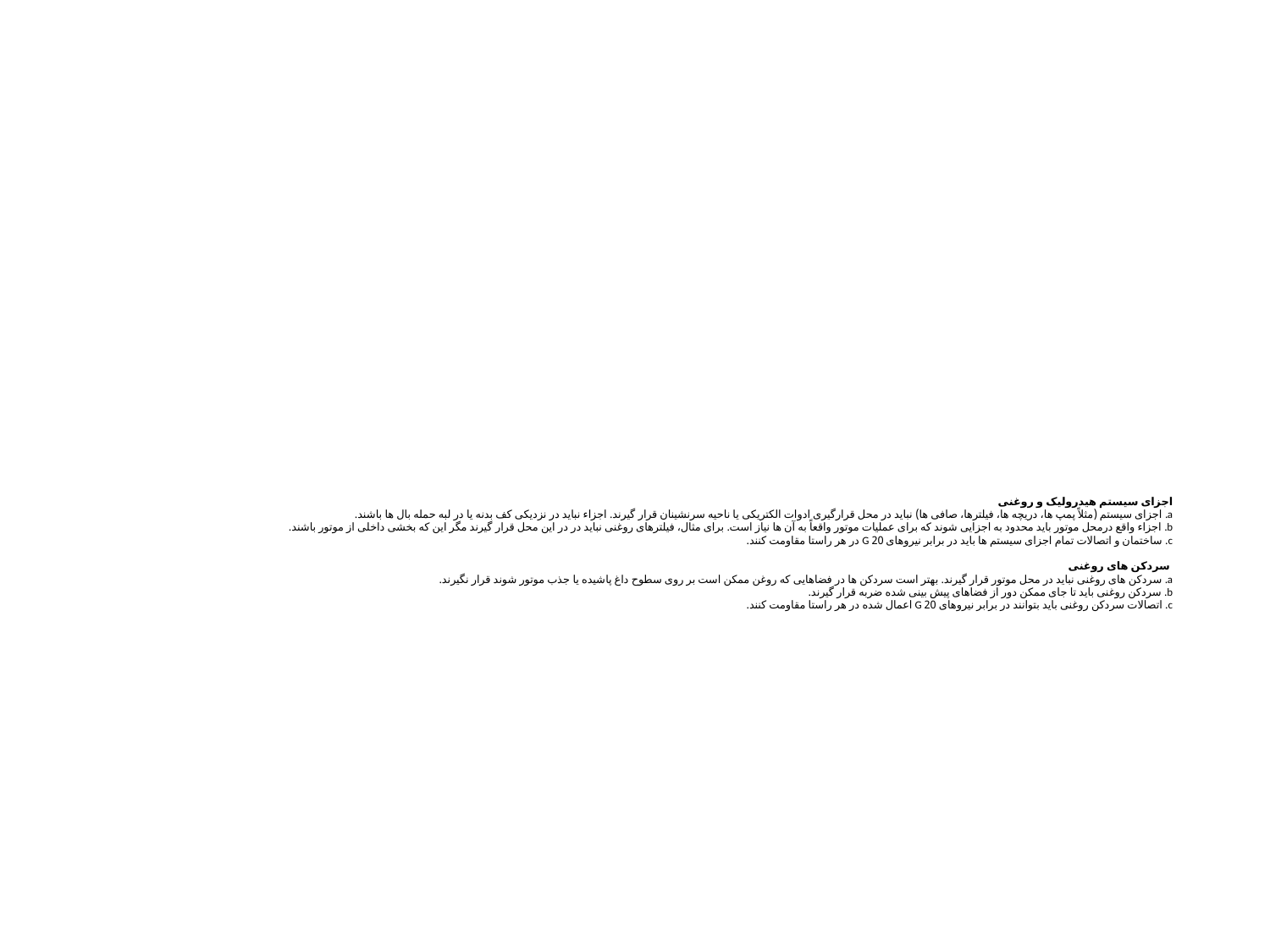

# اجزای سیستم هیدرولیک و روغنی a. اجزای سیستم (مثلاً پمپ ها، دریچه ها، فیلترها، صافی ها) نباید در محل قرارگیری ادوات الکتریکی یا ناحیه سرنشینان قرار گیرند. اجزاء نباید در نزدیکی کف بدنه یا در لبه حمله بال ها باشند. b. اجزاء واقع درمحل موتور باید محدود به اجزایی شوند که برای عملیات موتور واقعاً به آن ها نیاز است. برای مثال، فیلترهای روغنی نباید در در این محل قرار گیرند مگر این که بخشی داخلی از موتور باشند. c. ساختمان و اتصالات تمام اجزای سیستم ها باید در برابر نیروهای 20 G در هر راستا مقاومت کنند.   سردکن های روغنی a. سردکن های روغنی نباید در محل موتور قرار گیرند. بهتر است سردکن ها در فضاهایی که روغن ممکن است بر روی سطوح داغ پاشیده یا جذب موتور شوند قرار نگیرند. b. سردکن روغنی باید تا جای ممکن دور از فضاهای پیش بینی شده ضربه قرار گیرند. c. اتصالات سردکن روغنی باید بتوانند در برابر نیروهای 20 G اعمال شده در هر راستا مقاومت کنند.